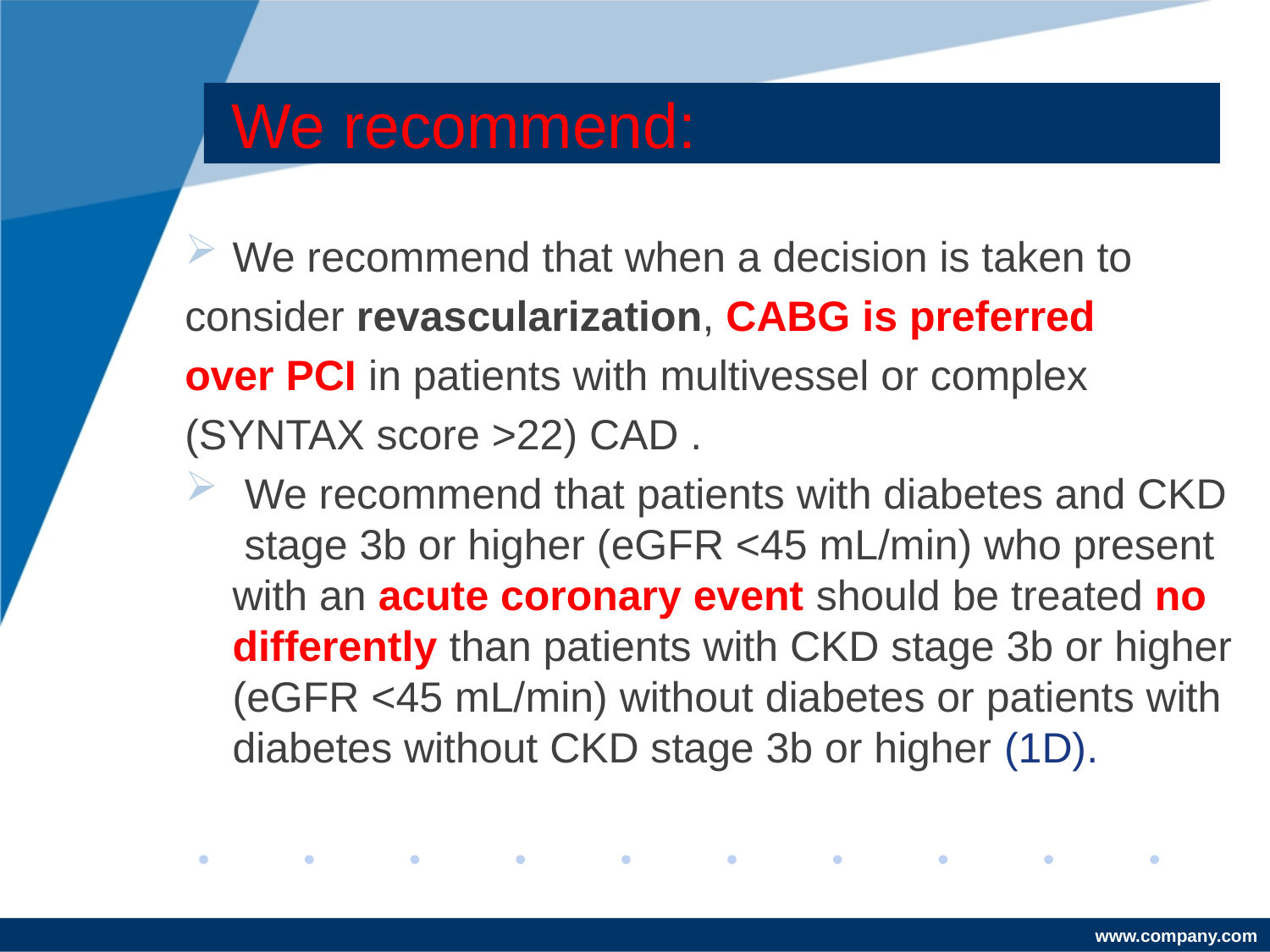

# We recommend:
We recommend that when a decision is taken to
consider revascularization, CABG is preferred
over PCI in patients with multivessel or complex
(SYNTAX score >22) CAD .
 We recommend that patients with diabetes and CKD   stage 3b or higher (eGFR <45 mL/min) who present with an acute coronary event should be treated no differently than patients with CKD stage 3b or higher (eGFR <45 mL/min) without diabetes or patients with diabetes without CKD stage 3b or higher (1D).